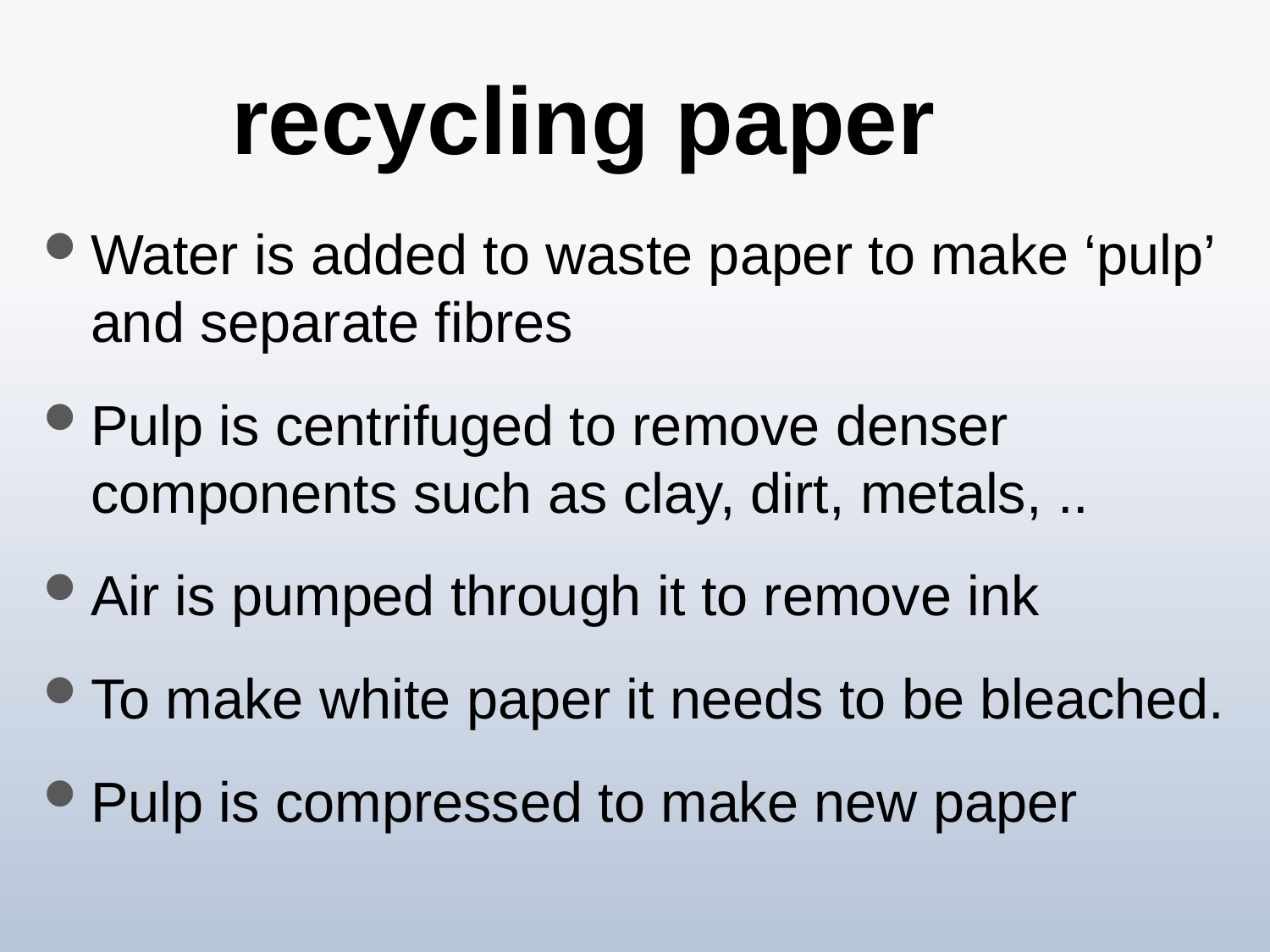

# recycling paper
Water is added to waste paper to make ‘pulp’ and separate fibres
Pulp is centrifuged to remove denser components such as clay, dirt, metals, ..
Air is pumped through it to remove ink
To make white paper it needs to be bleached.
Pulp is compressed to make new paper